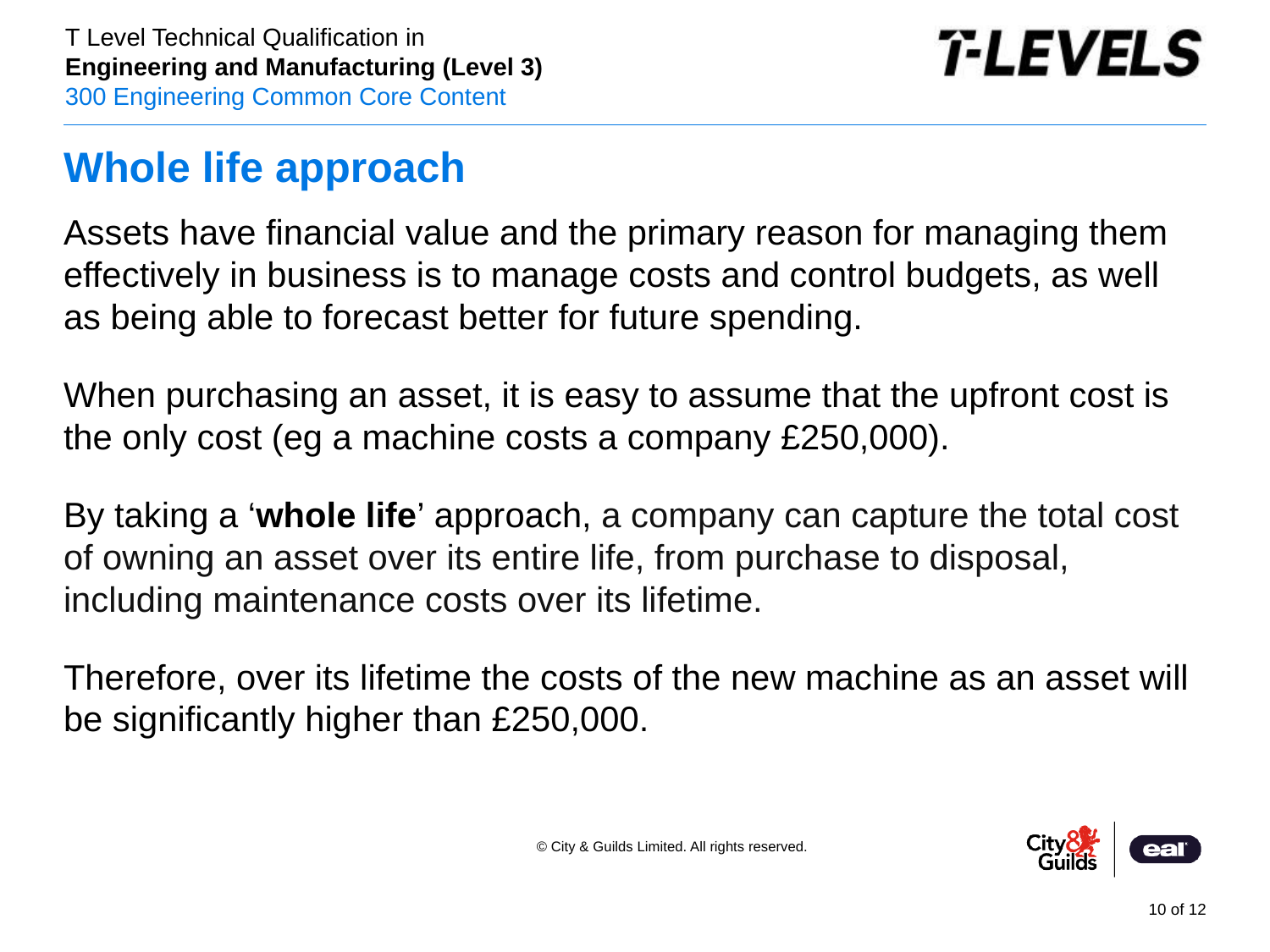

# Whole life approach
Assets have financial value and the primary reason for managing them effectively in business is to manage costs and control budgets, as well as being able to forecast better for future spending.
When purchasing an asset, it is easy to assume that the upfront cost is the only cost (eg a machine costs a company £250,000).
By taking a ‘whole life’ approach, a company can capture the total cost of owning an asset over its entire life, from purchase to disposal, including maintenance costs over its lifetime.
Therefore, over its lifetime the costs of the new machine as an asset will be significantly higher than £250,000.